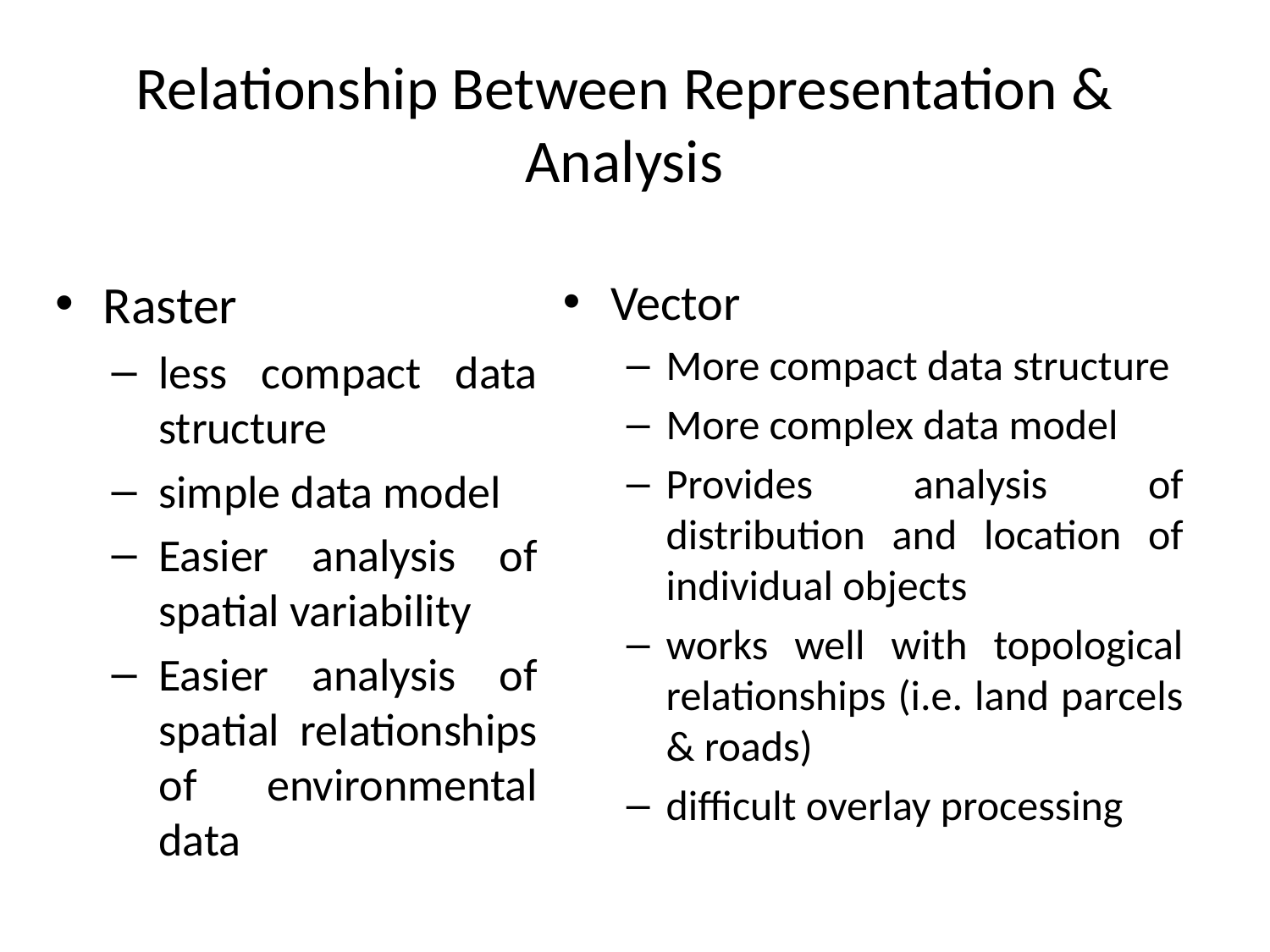

Relationship Between Representation & Analysis
Raster
less compact data structure
simple data model
Easier analysis of spatial variability
Easier analysis of spatial relationships of environmental data
Vector
More compact data structure
More complex data model
Provides analysis of distribution and location of individual objects
works well with topological relationships (i.e. land parcels & roads)
difficult overlay processing